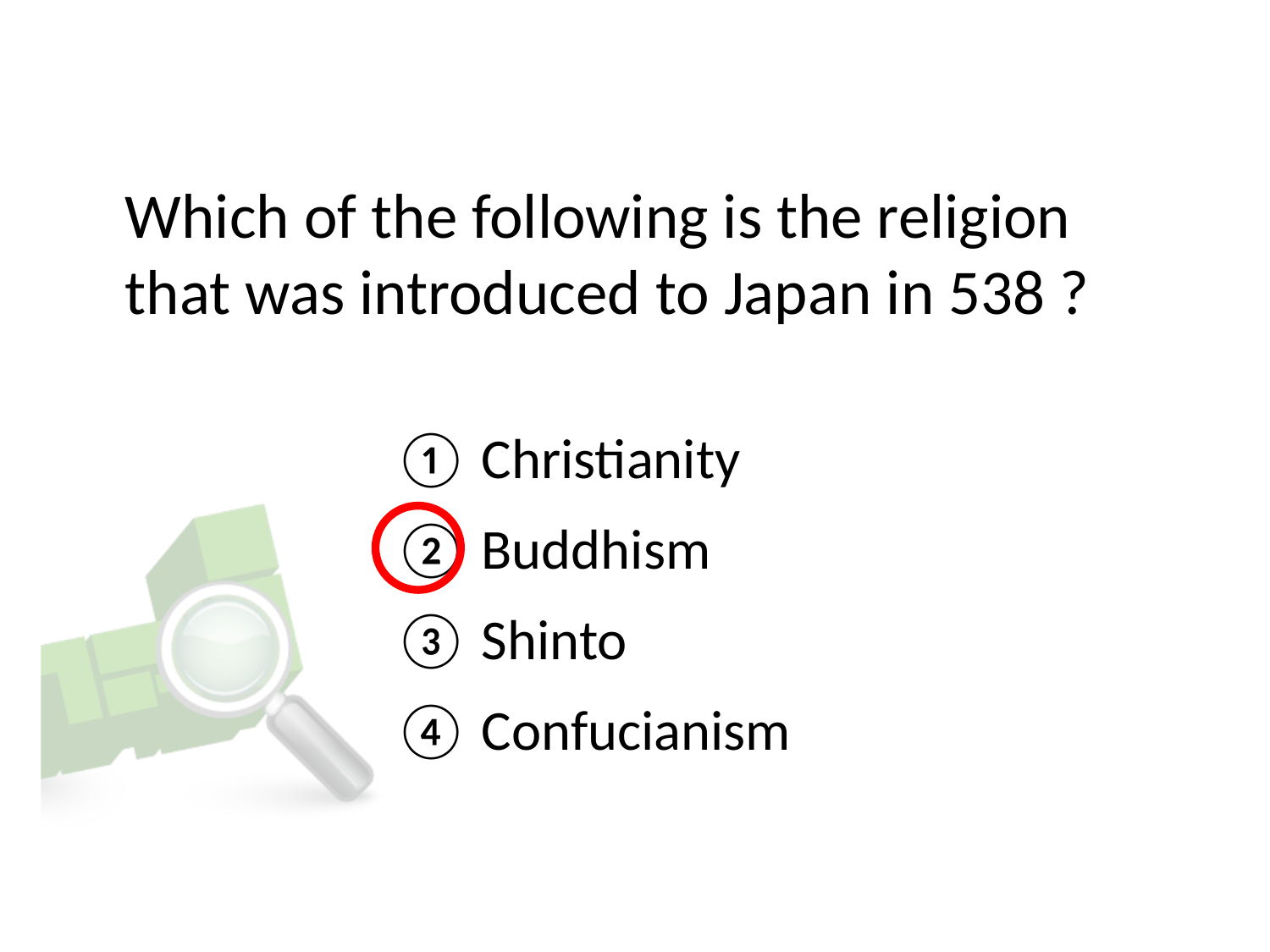

# Which of the following is the religion that was introduced to Japan in 538 ?
① Christianity
② Buddhism
③ Shinto
④ Confucianism